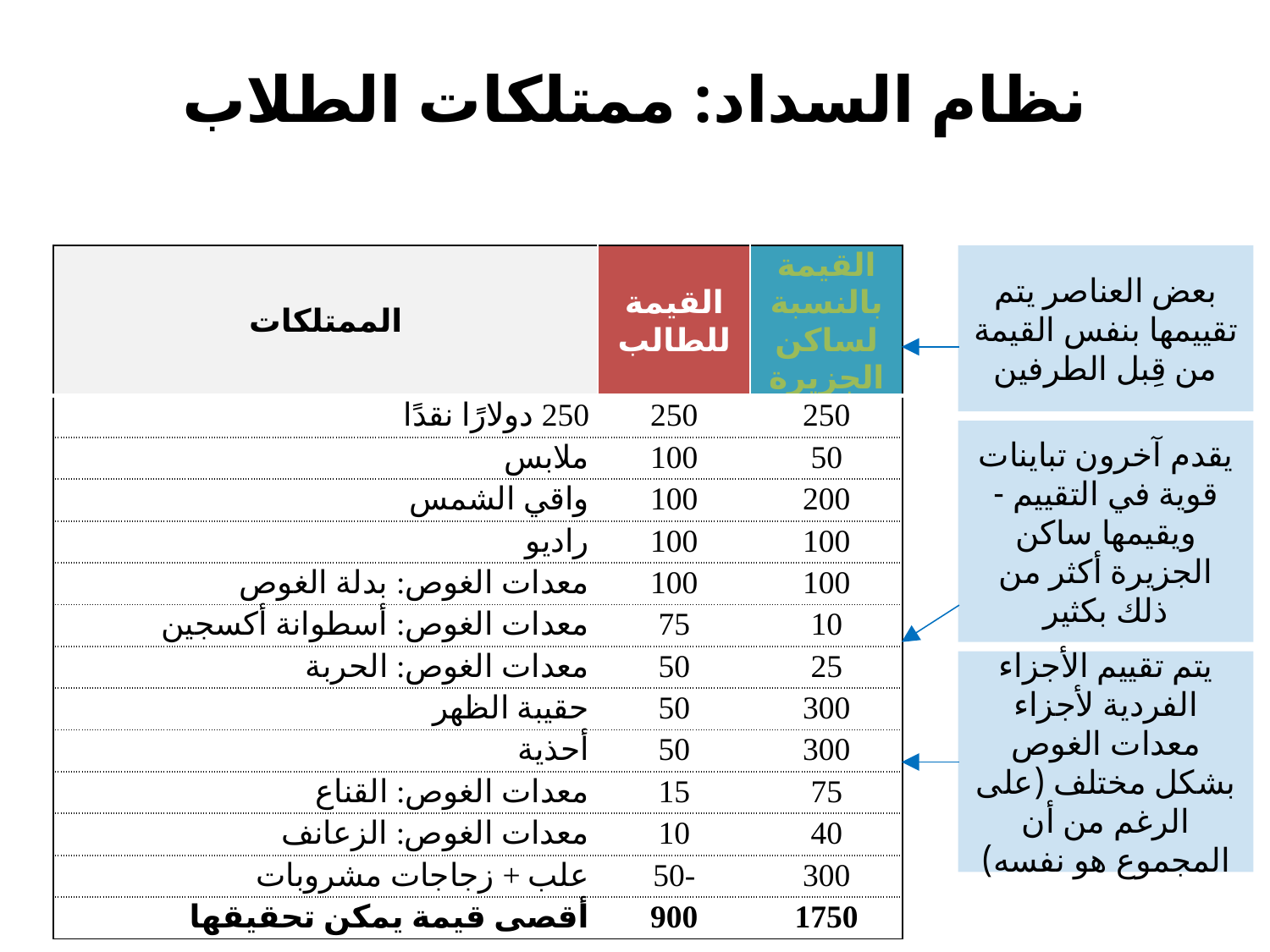

# نظام السداد: ممتلكات الطلاب
| الممتلكات | القيمة للطالب | القيمة بالنسبة لساكن الجزيرة |
| --- | --- | --- |
| 250 دولارًا نقدًا | 250 | 250 |
| ملابس | 100 | 50 |
| واقي الشمس | 100 | 200 |
| راديو | 100 | 100 |
| معدات الغوص: بدلة الغوص | 100 | 100 |
| معدات الغوص: أسطوانة أكسجين | 75 | 10 |
| معدات الغوص: الحربة | 50 | 25 |
| حقيبة الظهر | 50 | 300 |
| أحذية | 50 | 300 |
| معدات الغوص: القناع | 15 | 75 |
| معدات الغوص: الزعانف | 10 | 40 |
| علب + زجاجات مشروبات | -50 | 300 |
| أقصى قيمة يمكن تحقيقها | 900 | 1750 |
بعض العناصر يتم تقييمها بنفس القيمة من قِبل الطرفين
يقدم آخرون تباينات قوية في التقييم - ويقيمها ساكن الجزيرة أكثر من ذلك بكثير
يتم تقييم الأجزاء الفردية لأجزاء معدات الغوص بشكل مختلف (على الرغم من أن المجموع هو نفسه)